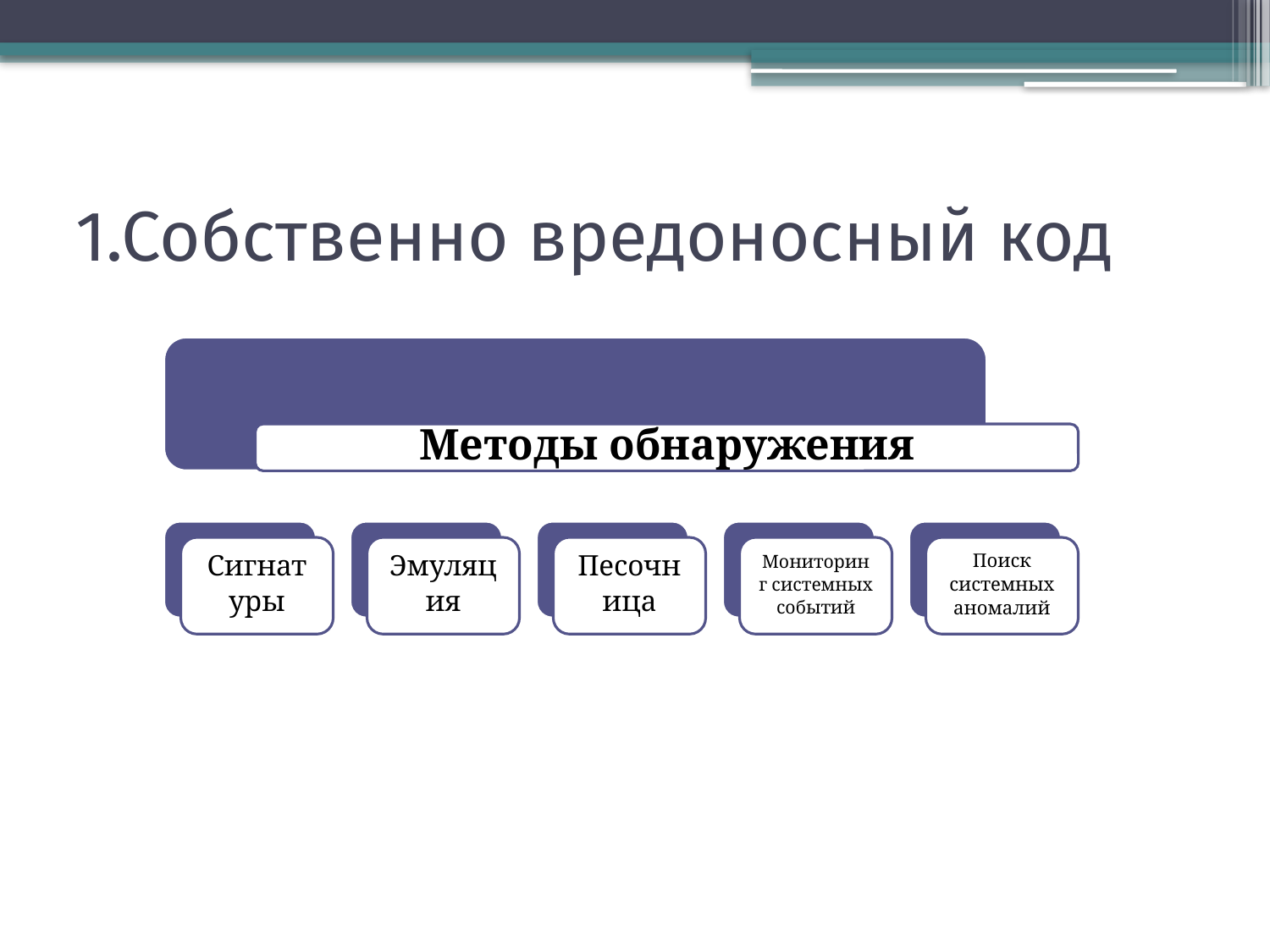

# 1.Собственно вредоносный код
Методы обнаружения
Сигнатуры
Эмуляция
Песочница
Поиск системных аномалий
Мониторинг системных событий